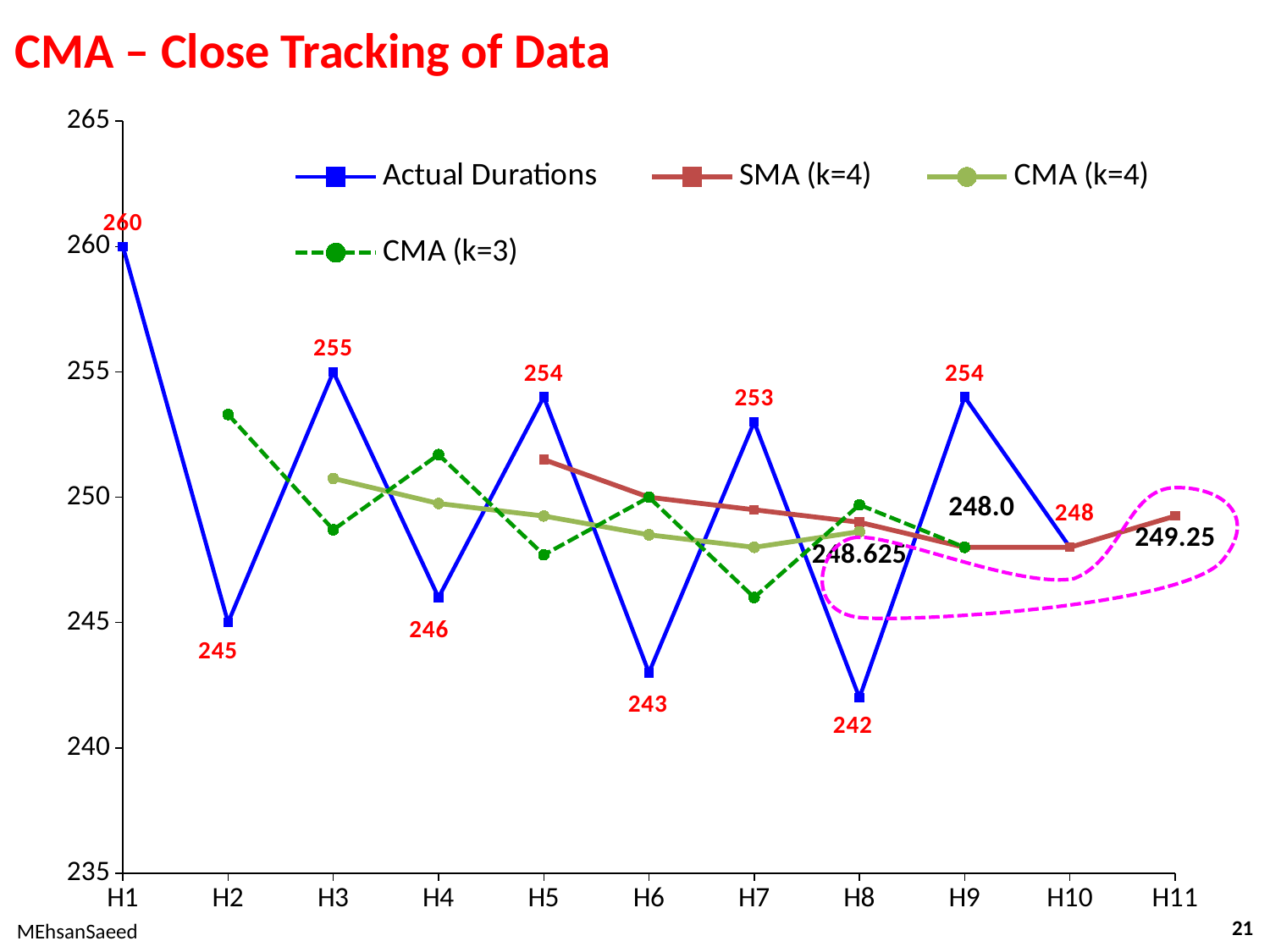

# CMA – Close Tracking of Data

### Chart

| Category | Actual Durations | SMA (k=4) | CMA (k=4) | CMA (k=3) |
|---|---|---|---|---|
| H1 | 260.0 | None | None | None |
| H2 | 245.0 | None | None | 253.3 |
| H3 | 255.0 | None | 250.75 | 248.7 |
| H4 | 246.0 | None | 249.75 | 251.7 |
| H5 | 254.0 | 251.5 | 249.25 | 247.7 |
| H6 | 243.0 | 250.0 | 248.5 | 250.0 |
| H7 | 253.0 | 249.5 | 248.0 | 246.0 |
| H8 | 242.0 | 249.0 | 248.625 | 249.7 |
| H9 | 254.0 | 248.0 | None | 248.0 |
| H10 | 248.0 | 248.0 | None | None |
| H11 | None | 249.25 | None | None |
21
MEhsanSaeed